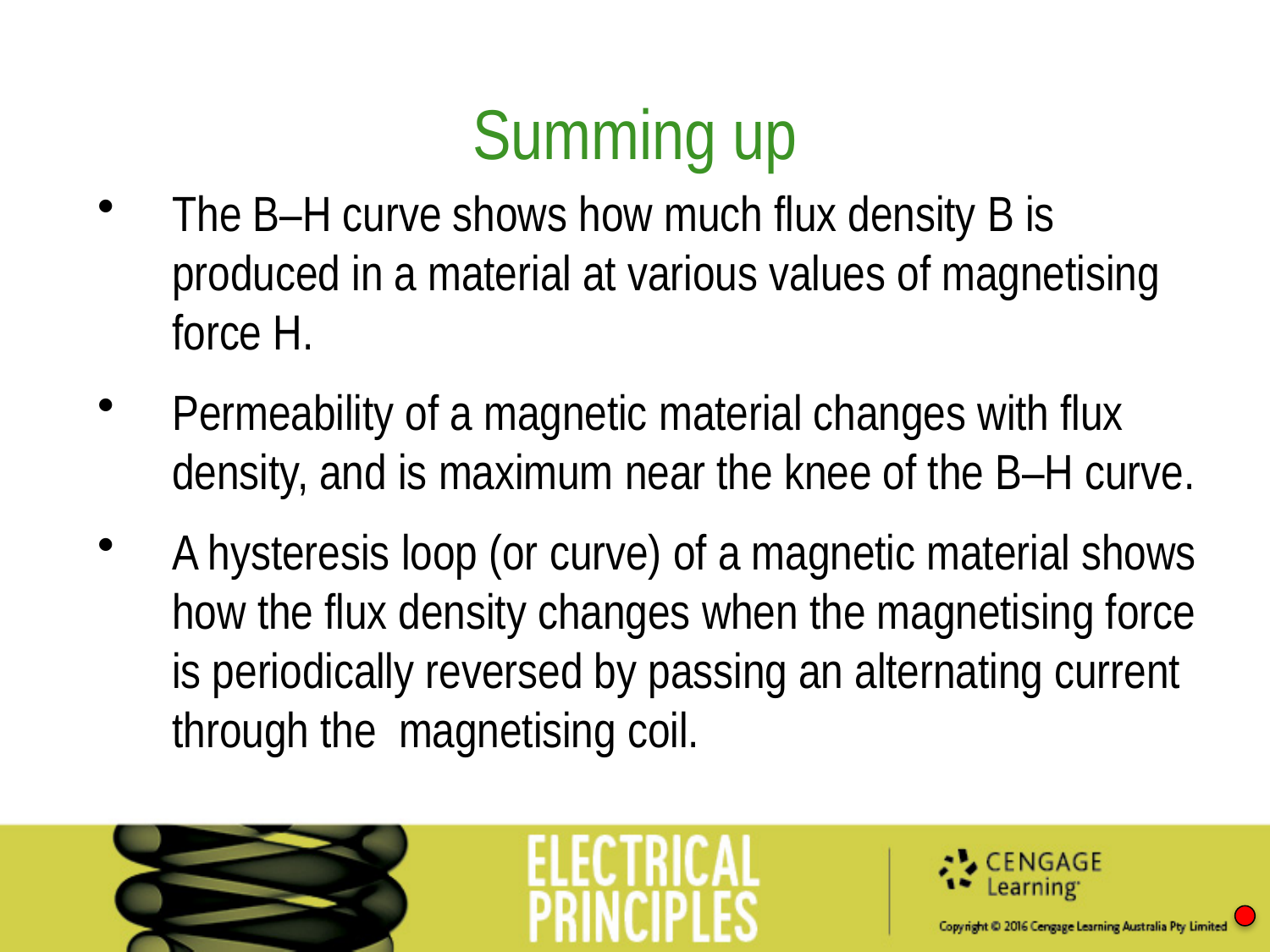

Summing up
The B–H curve shows how much flux density B is produced in a material at various values of magnetising force H.
Permeability of a magnetic material changes with flux density, and is maximum near the knee of the B–H curve.
A hysteresis loop (or curve) of a magnetic material shows how the flux density changes when the magnetising force is periodically reversed by passing an alternating current through the  magnetising coil.